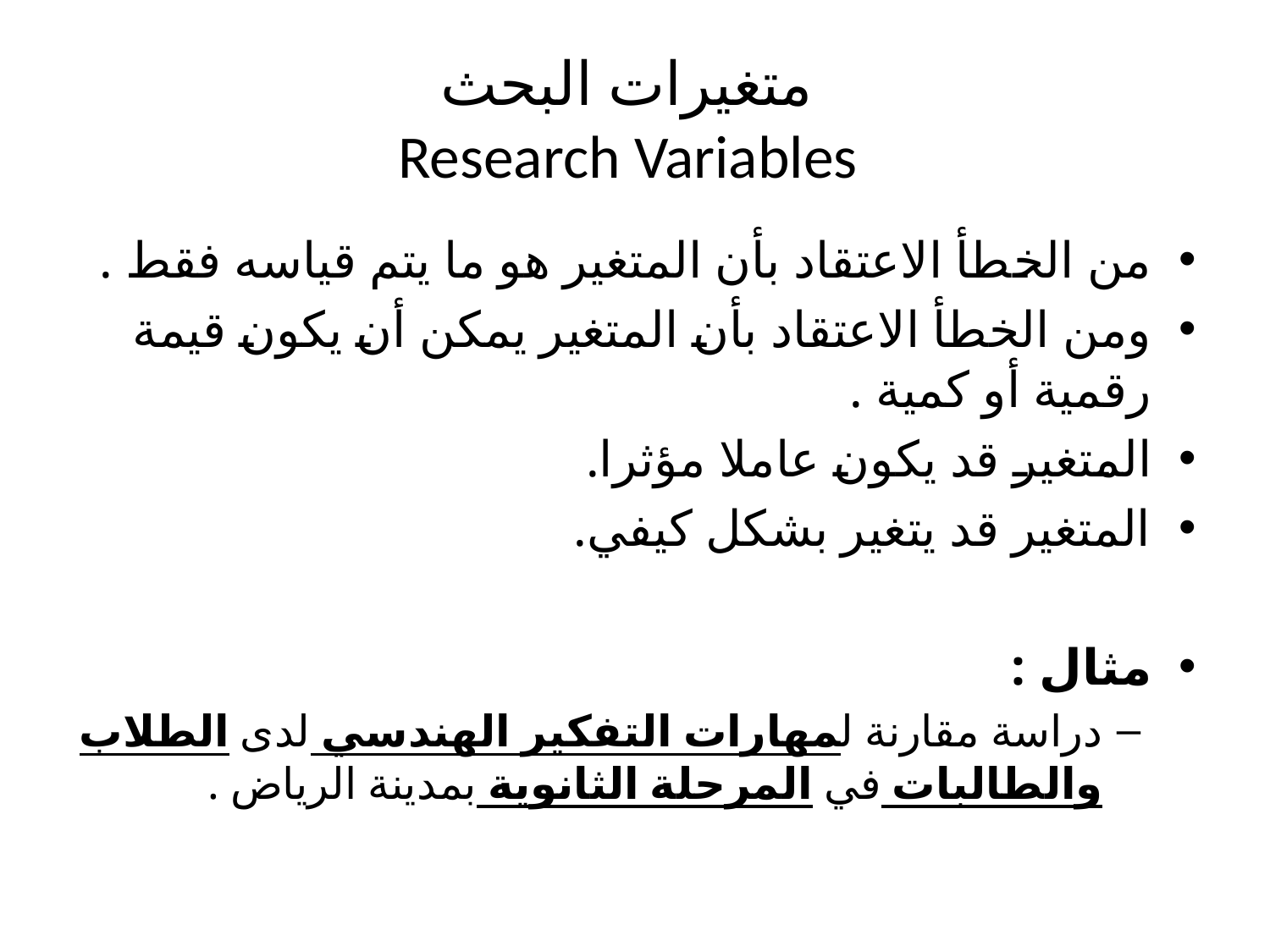

# متغيرات البحث Research Variables
من الخطأ الاعتقاد بأن المتغير هو ما يتم قياسه فقط .
ومن الخطأ الاعتقاد بأن المتغير يمكن أن يكون قيمة رقمية أو كمية .
المتغير قد يكون عاملا مؤثرا.
المتغير قد يتغير بشكل كيفي.

مثال :
دراسة مقارنة لمهارات التفكير الهندسي لدى الطلاب والطالبات في المرحلة الثانوية بمدينة الرياض .